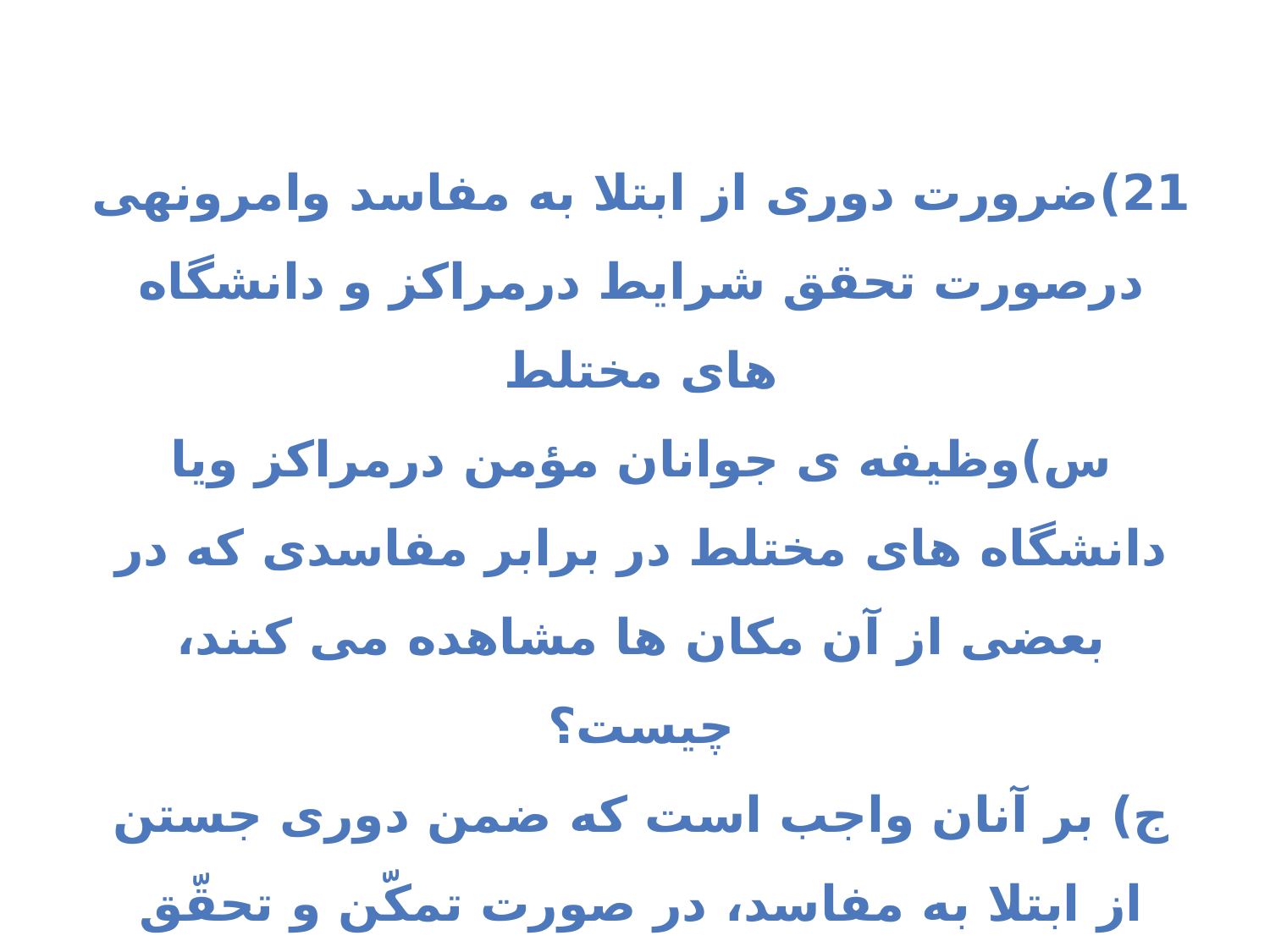

21)ضرورت دوری از ابتلا به مفاسد وامرونهی درصورت تحقق شرایط درمراکز و دانشگاه های مختلط
س)وظیفه ی جوانان مؤمن درمراکز ویا دانشگاه های مختلط در برابر مفاسدی که در بعضی از آن مکان ها مشاهده می کنند، چیست؟
ج) بر آنان واجب است که ضمن دوری جستن از ابتلا به مفاسد، در صورت تمکّن و تحقّق شرایط امر به معروف و نهی از منکر، مبادرت به انجام این فریضه کنند.